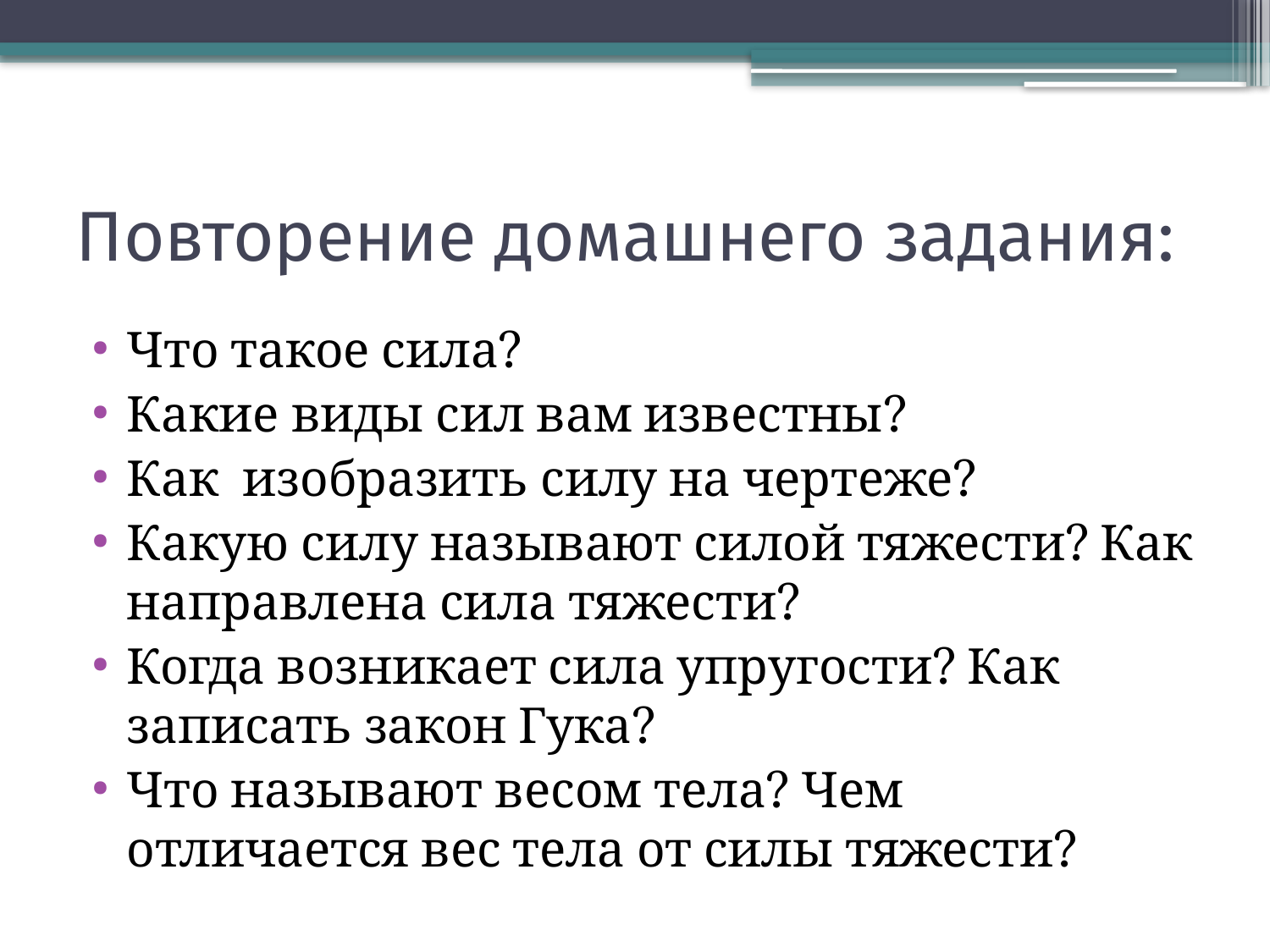

# Повторение домашнего задания:
Что такое сила?
Какие виды сил вам известны?
Как  изобразить силу на чертеже?
Какую силу называют силой тяжести? Как направлена сила тяжести?
Когда возникает сила упругости? Как записать закон Гука?
Что называют весом тела? Чем отличается вес тела от силы тяжести?